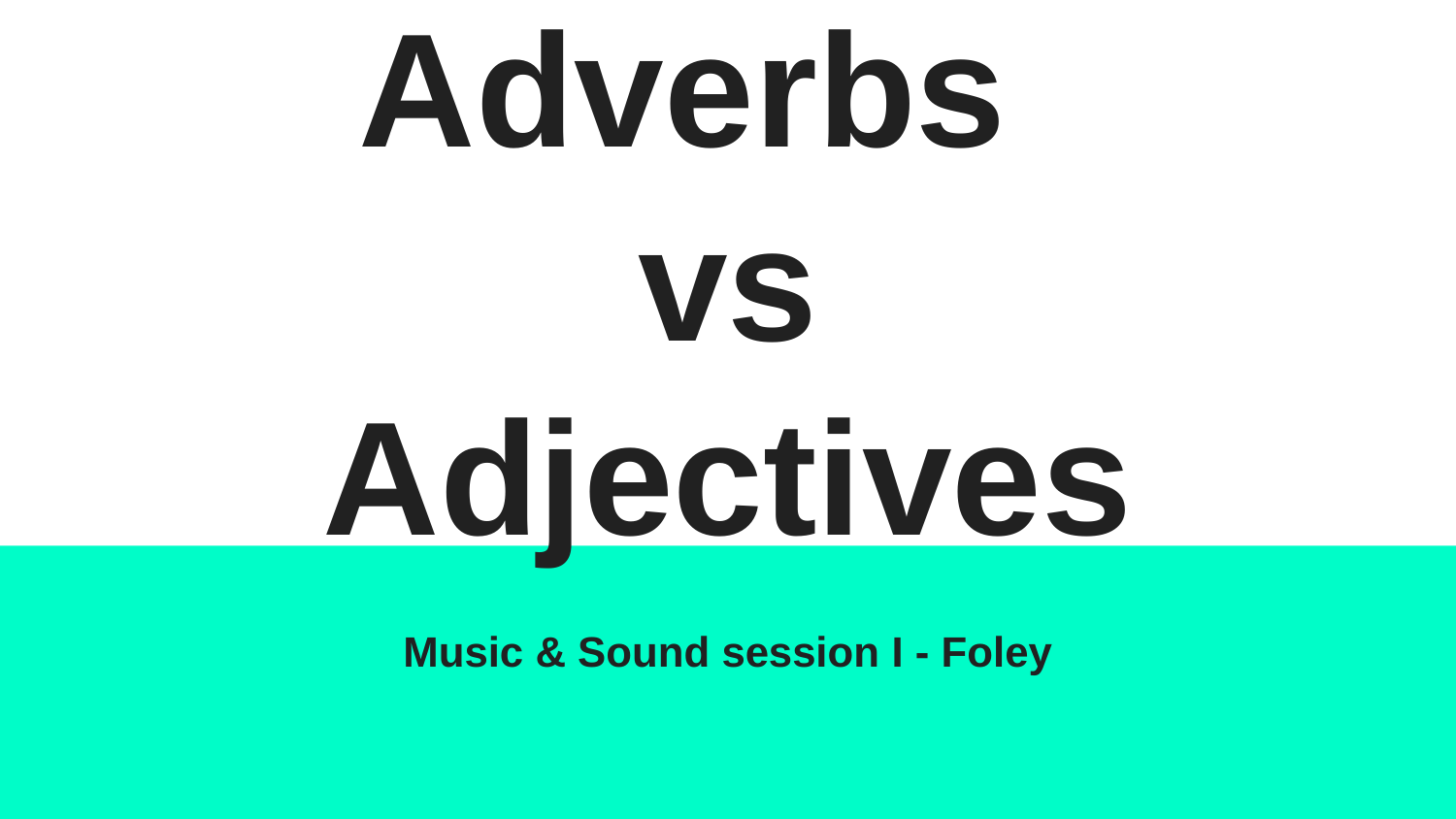

# Adverbs
vs
Adjectives
Music & Sound session I - Foley